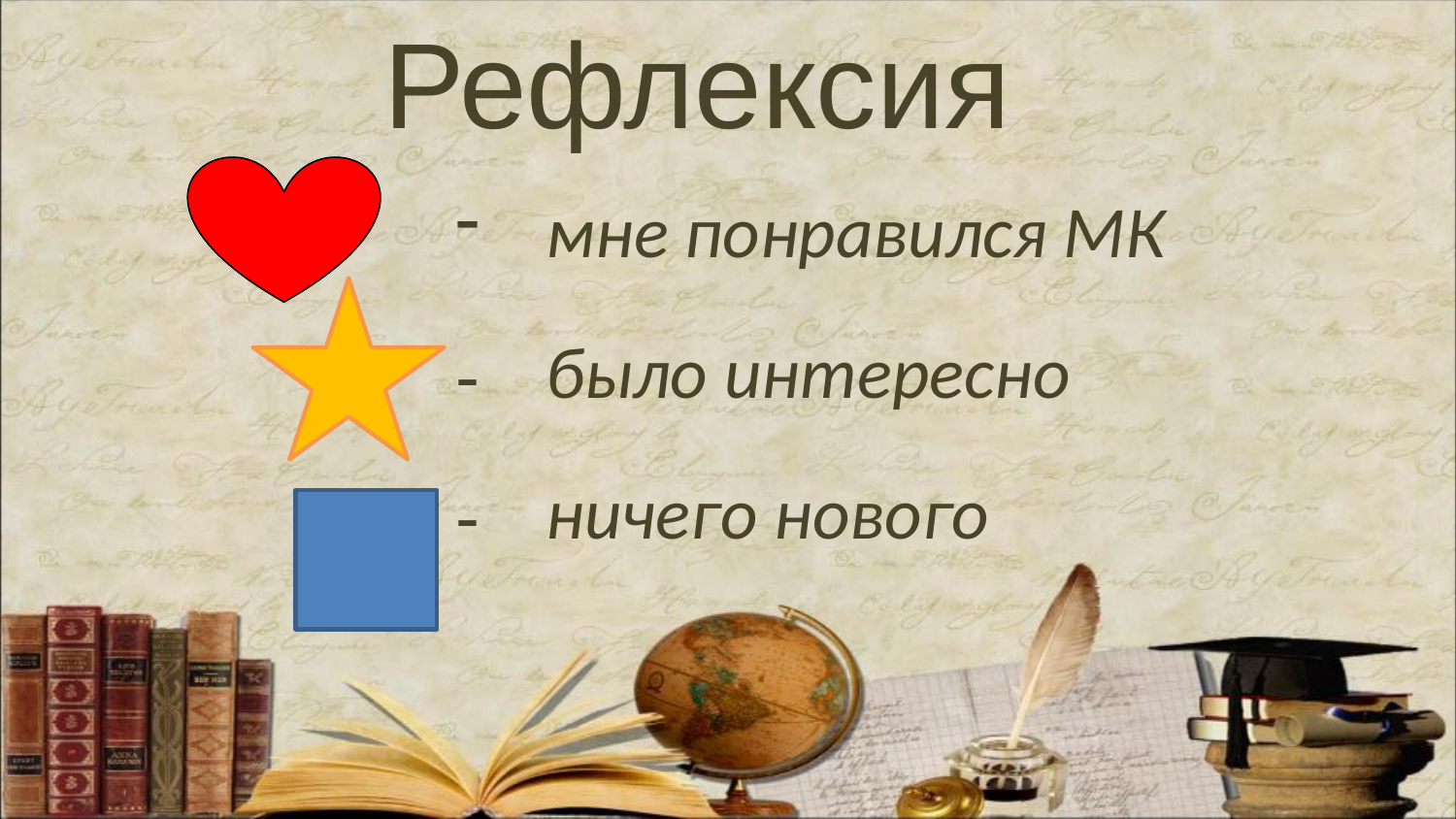

# Рефлексия

мне понравился МК

было интересно

ничего нового